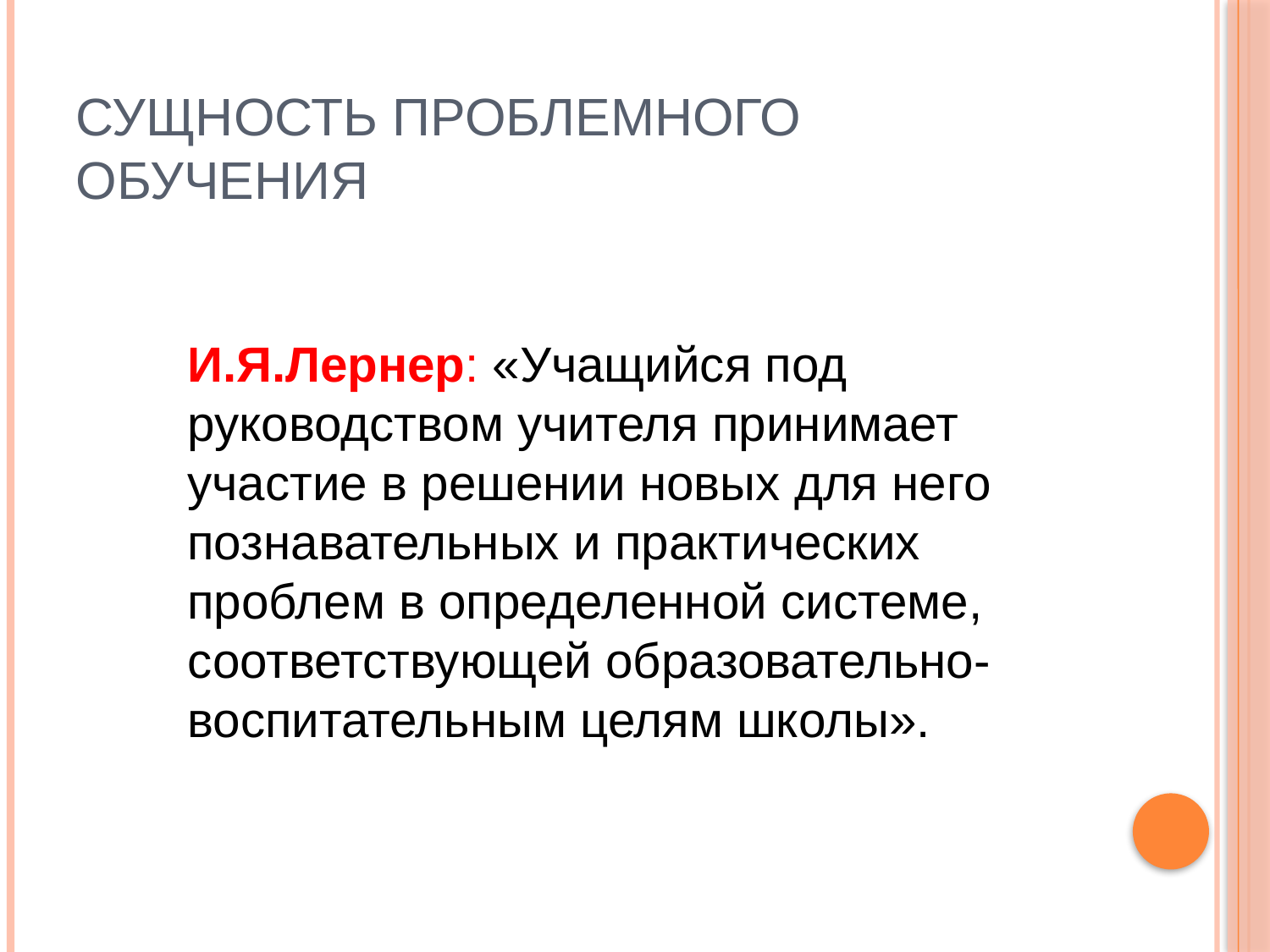

# Сущность проблемного обучения
И.Я.Лернер: «Учащийся под руководством учителя принимает участие в решении новых для него познавательных и практических проблем в определенной системе, соответствующей образовательно-воспитательным целям школы».